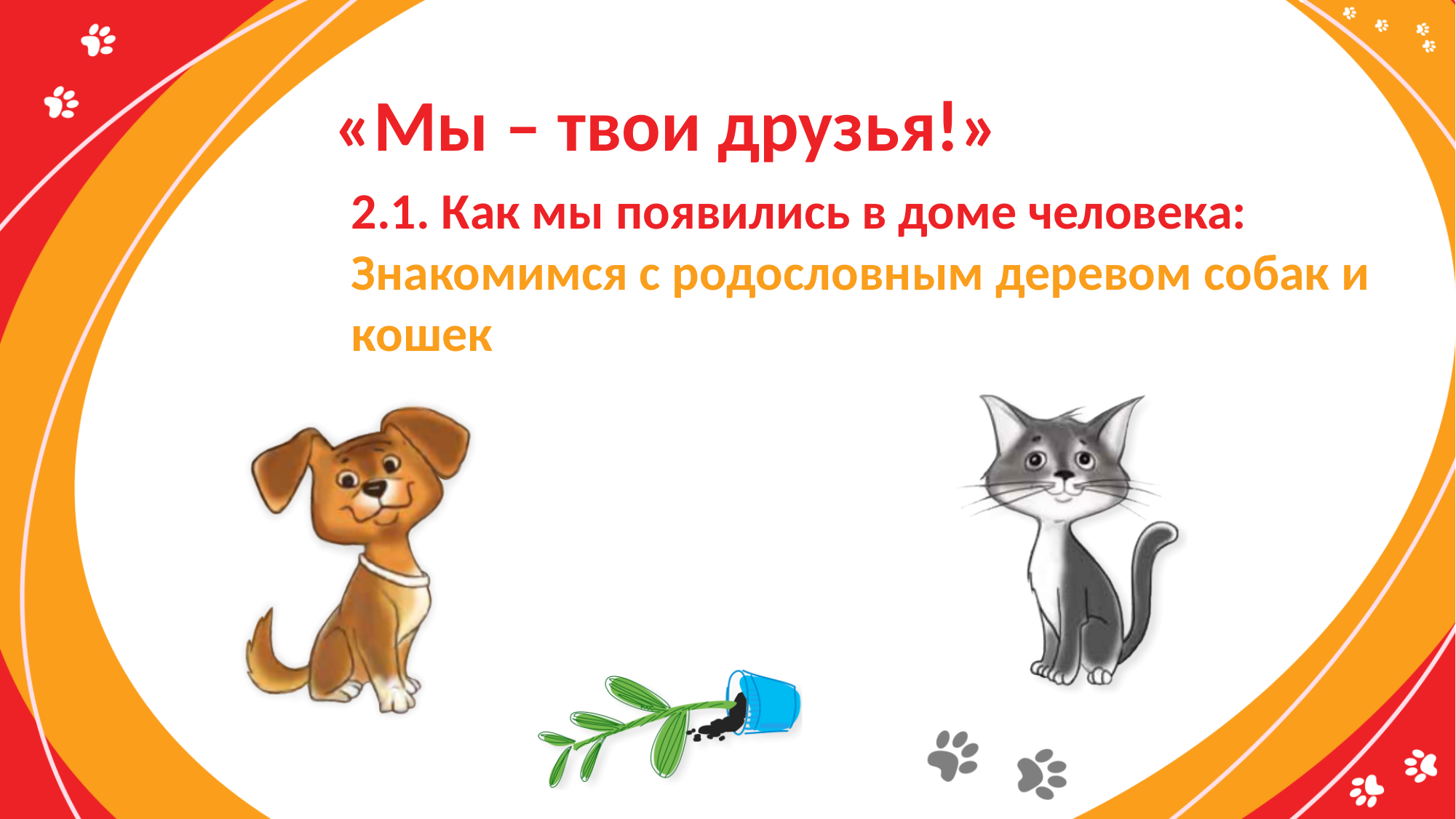

# «Мы – твои друзья!»
2.1. Как мы появились в доме человека:
Знакомимся с родословным деревом собак и кошек